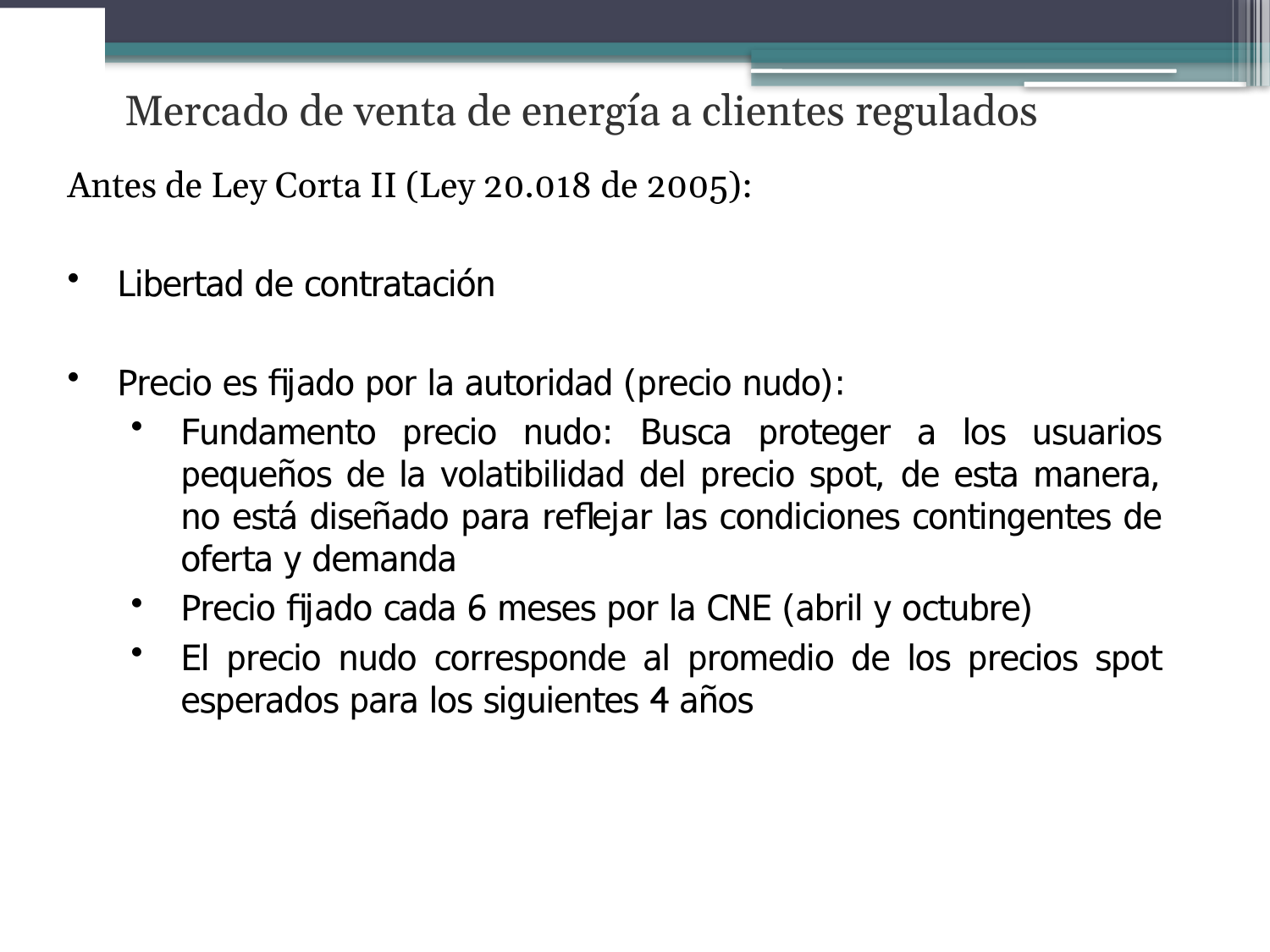

Mercado de venta de energía a clientes regulados
Antes de Ley Corta II (Ley 20.018 de 2005):

Libertad de contratación

Precio es fijado por la autoridad (precio nudo):
Fundamento precio nudo: Busca proteger a los usuarios pequeños de la volatibilidad del precio spot, de esta manera, no está diseñado para reflejar las condiciones contingentes de oferta y demanda
Precio fijado cada 6 meses por la CNE (abril y octubre)
El precio nudo corresponde al promedio de los precios spot esperados para los siguientes 4 años